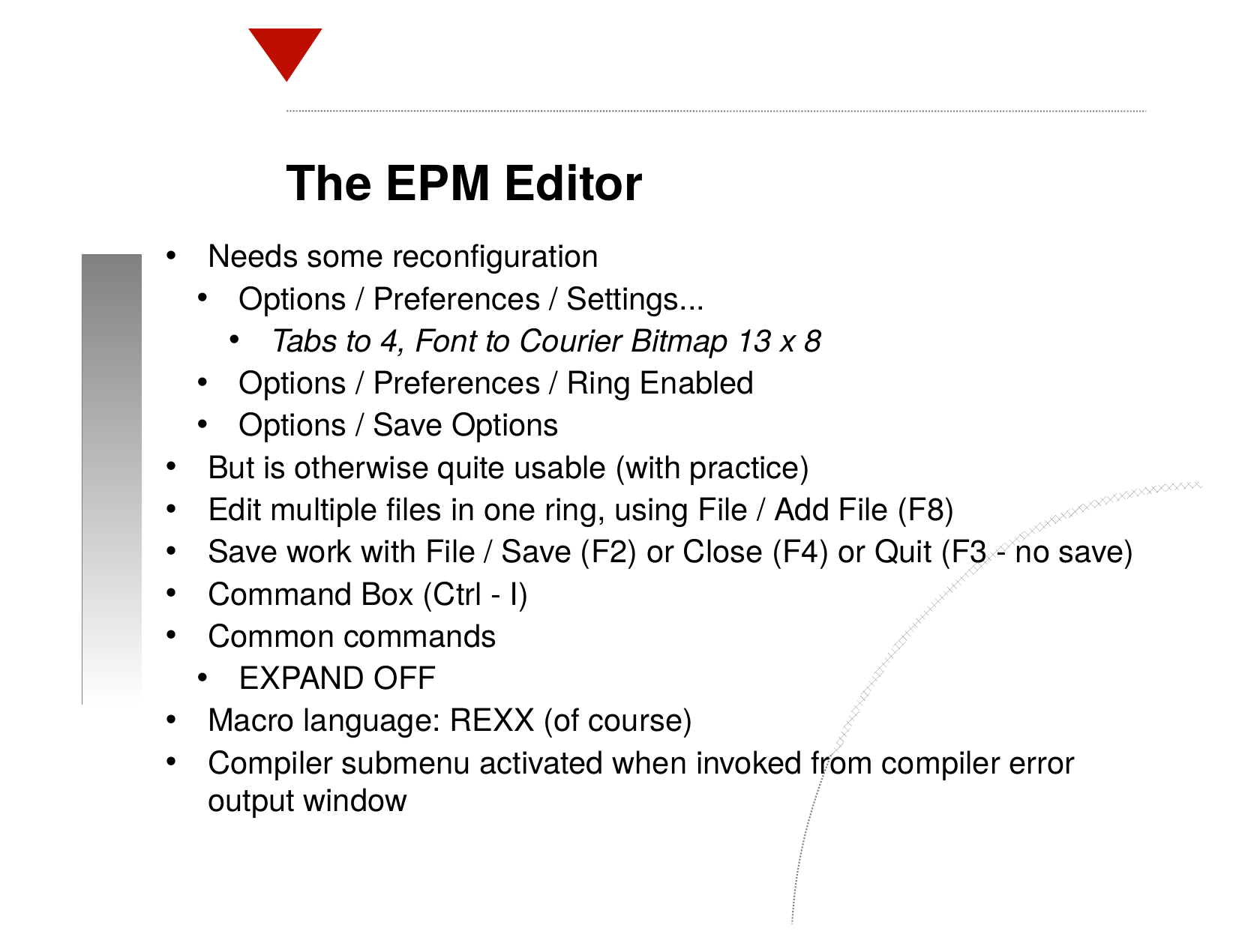

The EPM Editor
Needs some reconfiguration
Options / Preferences / Settings...
Tabs to 4, Font to Courier Bitmap 13 x 8
Options / Preferences / Ring Enabled
Options / Save Options
But is otherwise quite usable (with practice)
Edit multiple files in one ring, using File / Add File (F8)
Save work with File / Save (F2) or Close (F4) or Quit (F3 - no save)
Command Box (Ctrl - I)
Common commands
EXPAND OFF
Macro language: REXX (of course)
Compiler submenu activated when invoked from compiler error output window